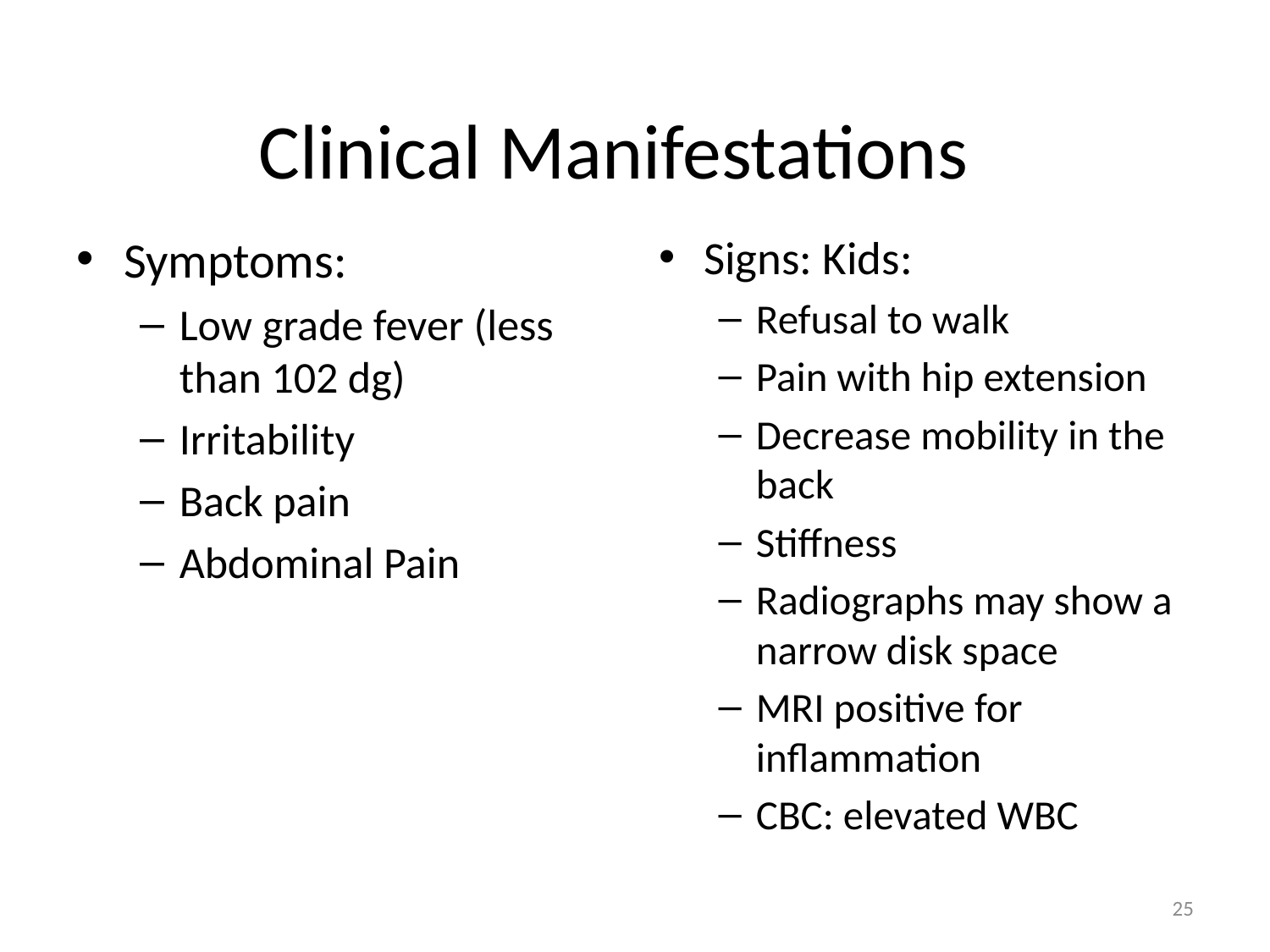

# Clinical Manifestations
Symptoms:
Low grade fever (less than 102 dg)
Irritability
Back pain
Abdominal Pain

Signs: Kids:
Refusal to walk
Pain with hip extension
Decrease mobility in the back
Stiffness
Radiographs may show a narrow disk space
MRI positive for inflammation
CBC: elevated WBC

25